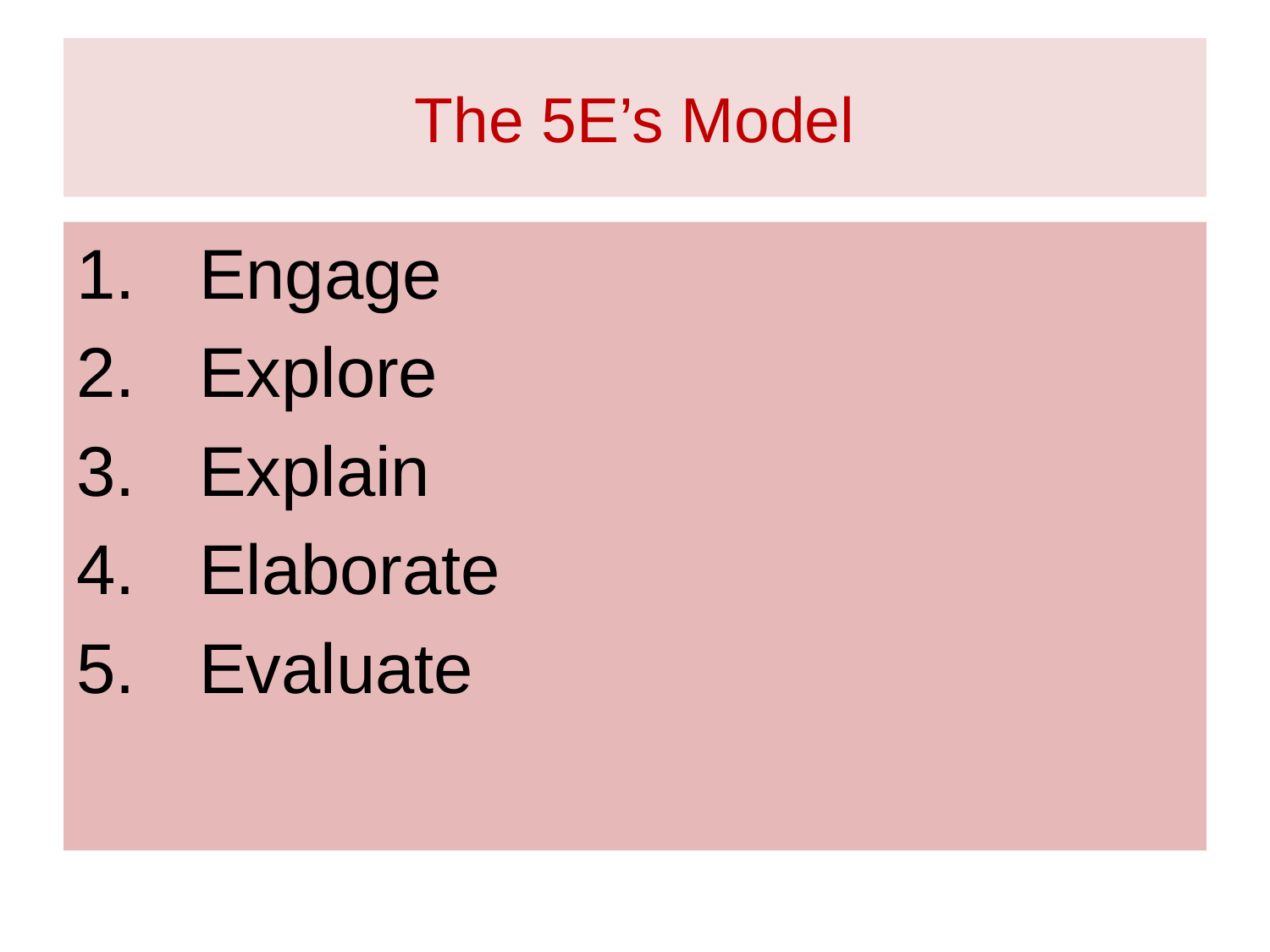

# The 5E’s Model
 Engage
 Explore
 Explain
 Elaborate
 Evaluate